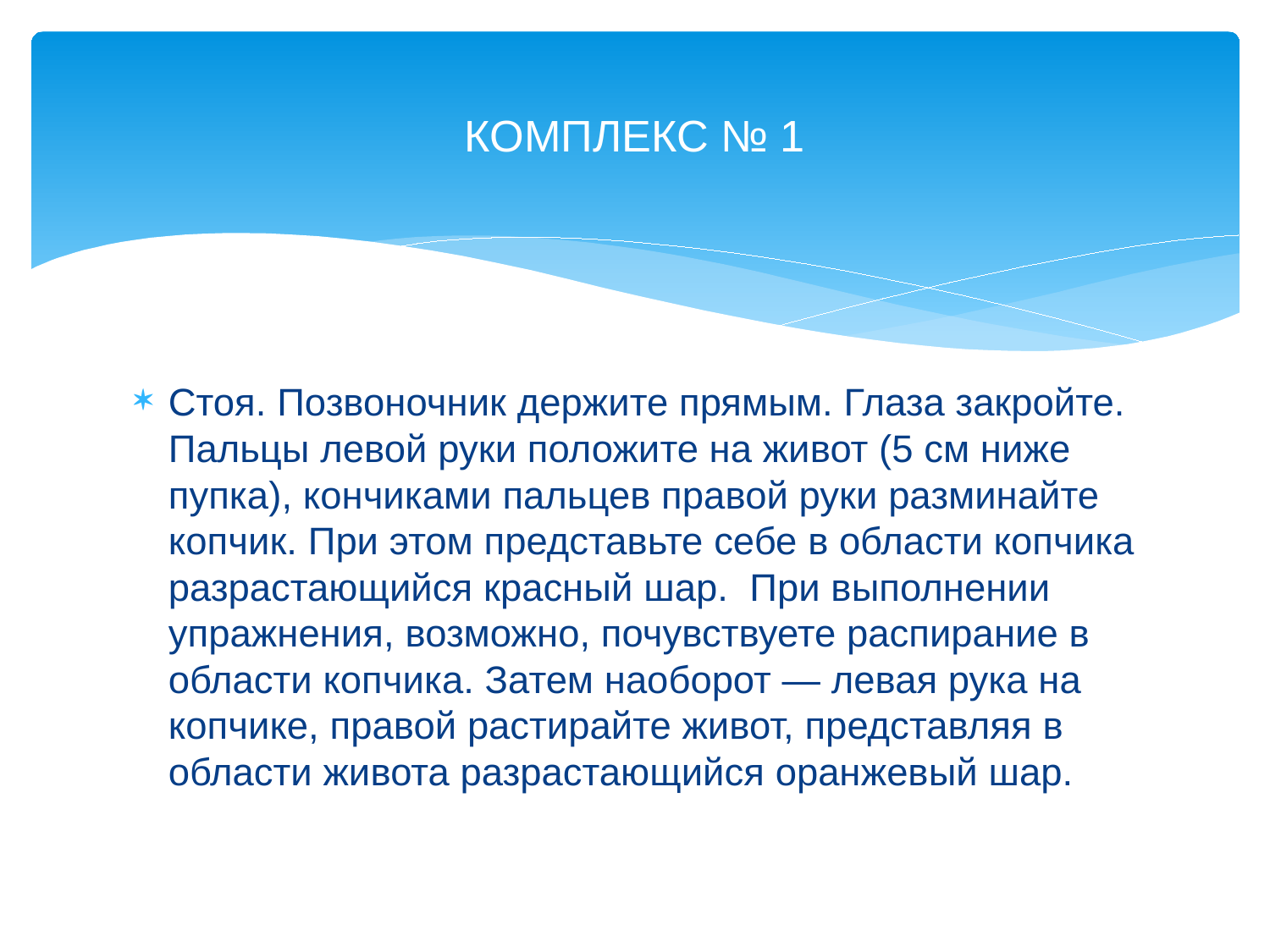

# КОМПЛЕКС № 1
Стоя. Позвоночник держите прямым. Глаза закройте. Пальцы левой руки положите на живот (5 см ниже пупка), кончиками пальцев правой руки разминайте копчик. При этом представьте себе в области копчика разрастающийся красный шар.  При выполнении упражнения, возможно, почувствуете распирание в области копчика. Затем наоборот — левая рука на копчике, правой растирайте живот, представляя в области живота разрастающийся оранжевый шар.